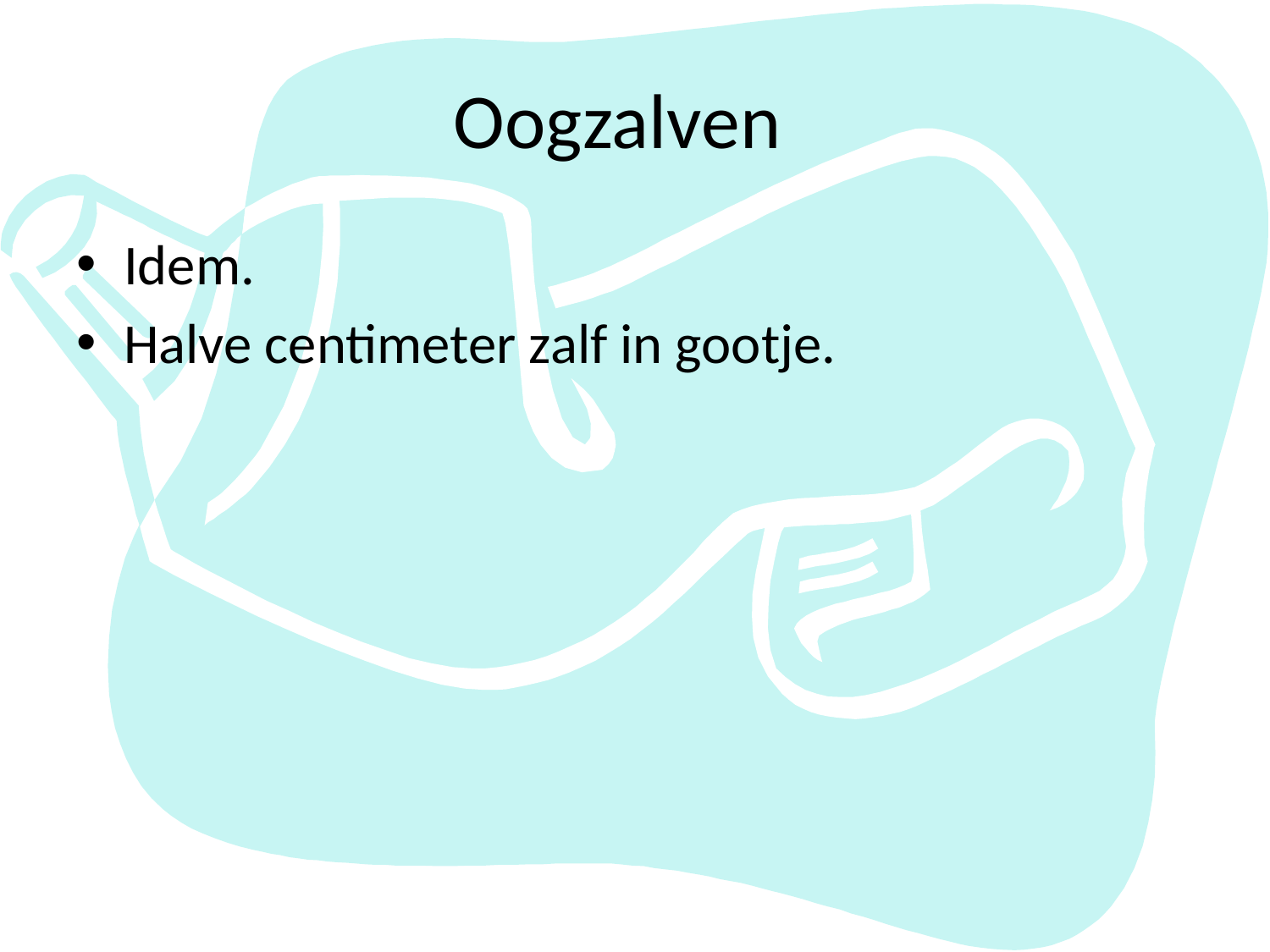

# Oogzalven
Idem.
Halve centimeter zalf in gootje.